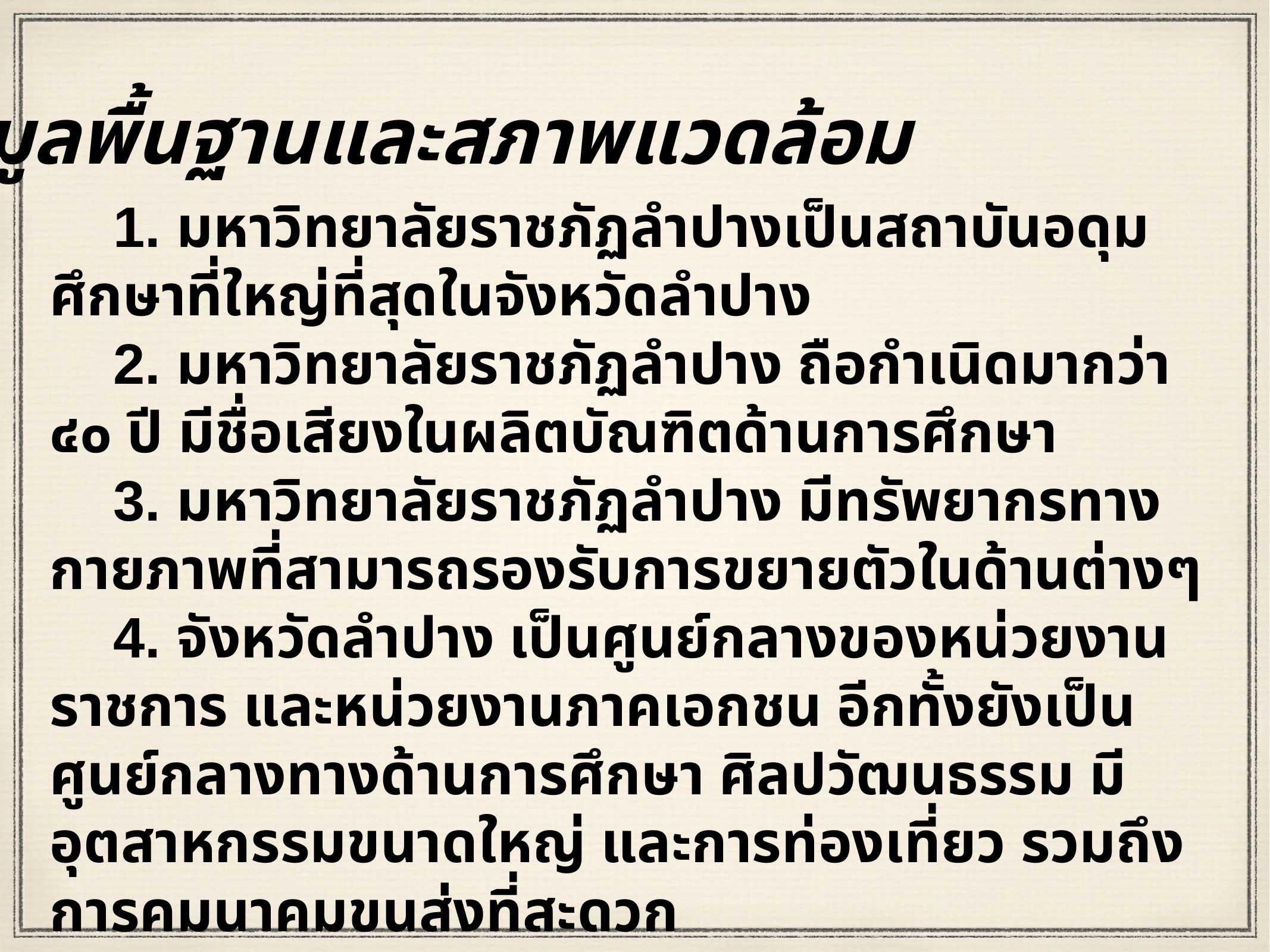

1. มหาวิทยาลัยราชภัฏลำปางเป็นสถาบันอดุมศึกษาที่ใหญ่ที่สุดในจังหวัดลำปาง
2. มหาวิทยาลัยราชภัฏลำปาง ถือกำเนิดมากว่า ๔๐ ปี มีชื่อเสียงในผลิตบัณฑิตด้านการศึกษา
3. มหาวิทยาลัยราชภัฏลำปาง มีทรัพยากรทางกายภาพที่สามารถรองรับการขยายตัวในด้านต่างๆ
4. จังหวัดลำปาง เป็นศูนย์กลางของหน่วยงานราชการ และหน่วยงานภาคเอกชน อีกทั้งยังเป็นศูนย์กลางทางด้านการศึกษา ศิลปวัฒนธรรม มีอุตสาหกรรมขนาดใหญ่ และการท่องเที่ยว รวมถึงการคมนาคมขนส่งที่สะดวก

  ข้อมูลพื้นฐานและสภาพแวดล้อม